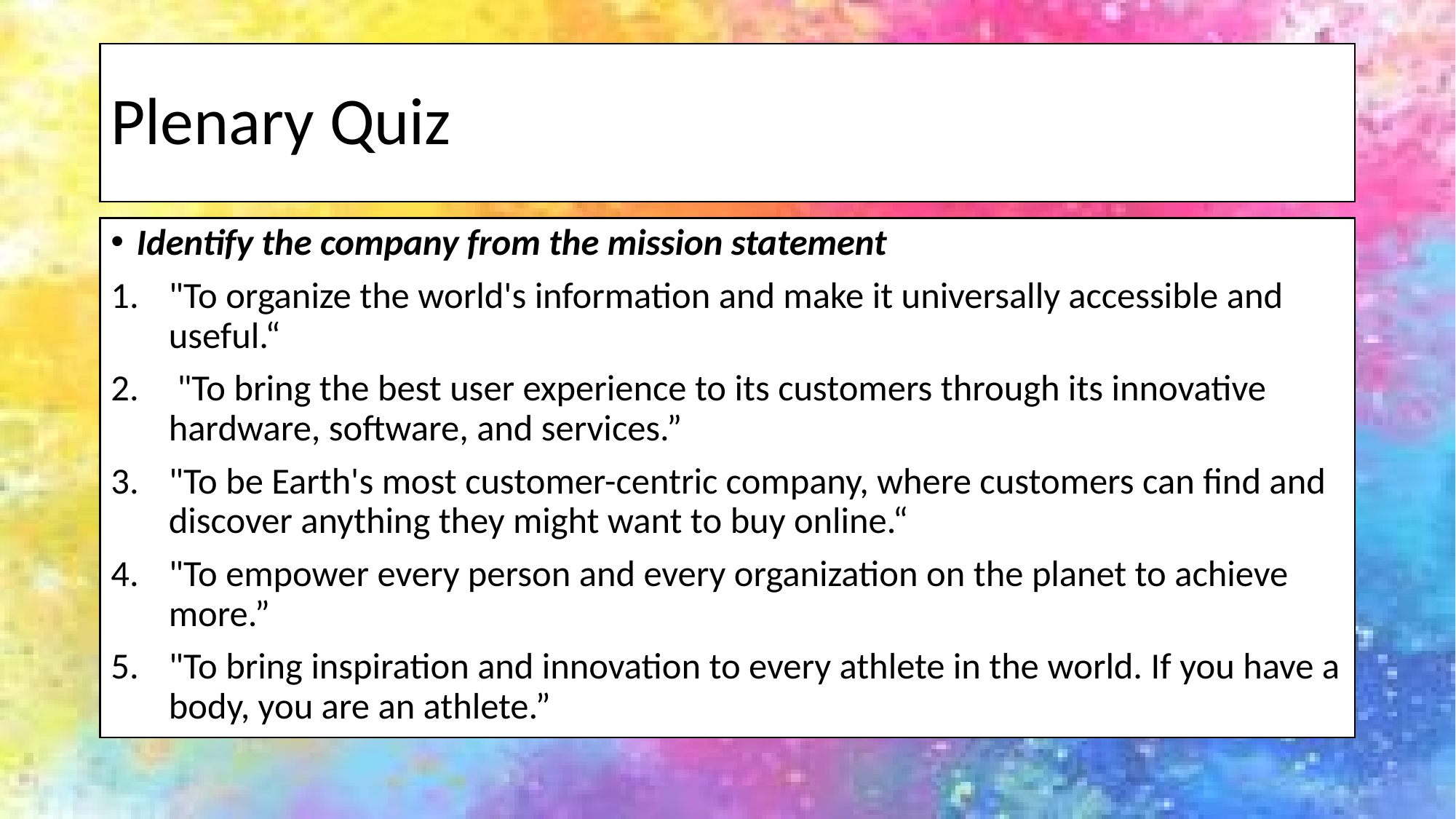

# Plenary Quiz
Identify the company from the mission statement
"To organize the world's information and make it universally accessible and useful.“
 "To bring the best user experience to its customers through its innovative hardware, software, and services.”
"To be Earth's most customer-centric company, where customers can find and discover anything they might want to buy online.“
"To empower every person and every organization on the planet to achieve more.”
"To bring inspiration and innovation to every athlete in the world. If you have a body, you are an athlete.”